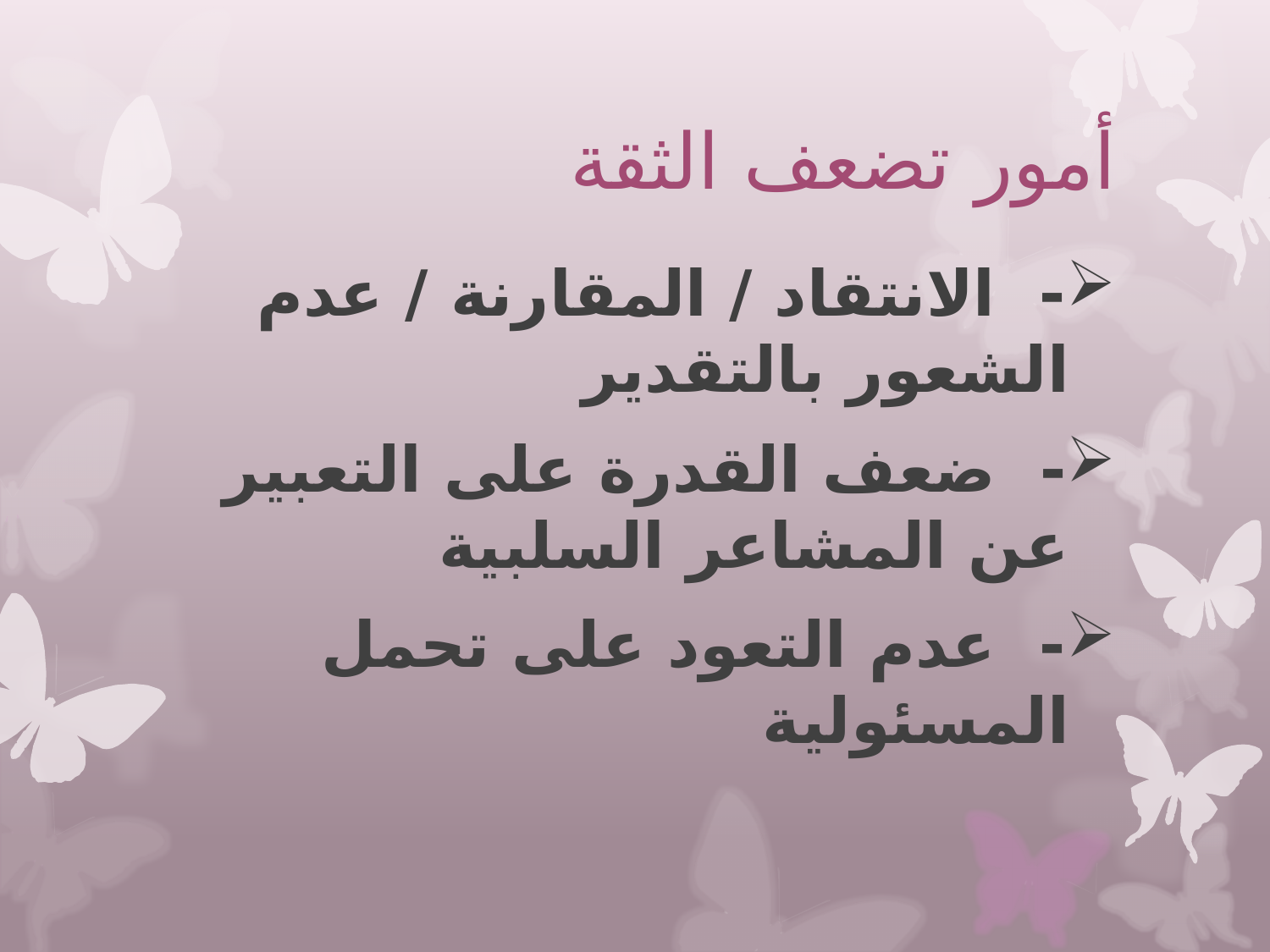

# أمور تضعف الثقة
-  الانتقاد / المقارنة / عدم الشعور بالتقدير
-  ضعف القدرة على التعبير عن المشاعر السلبية
-  عدم التعود على تحمل المسئولية